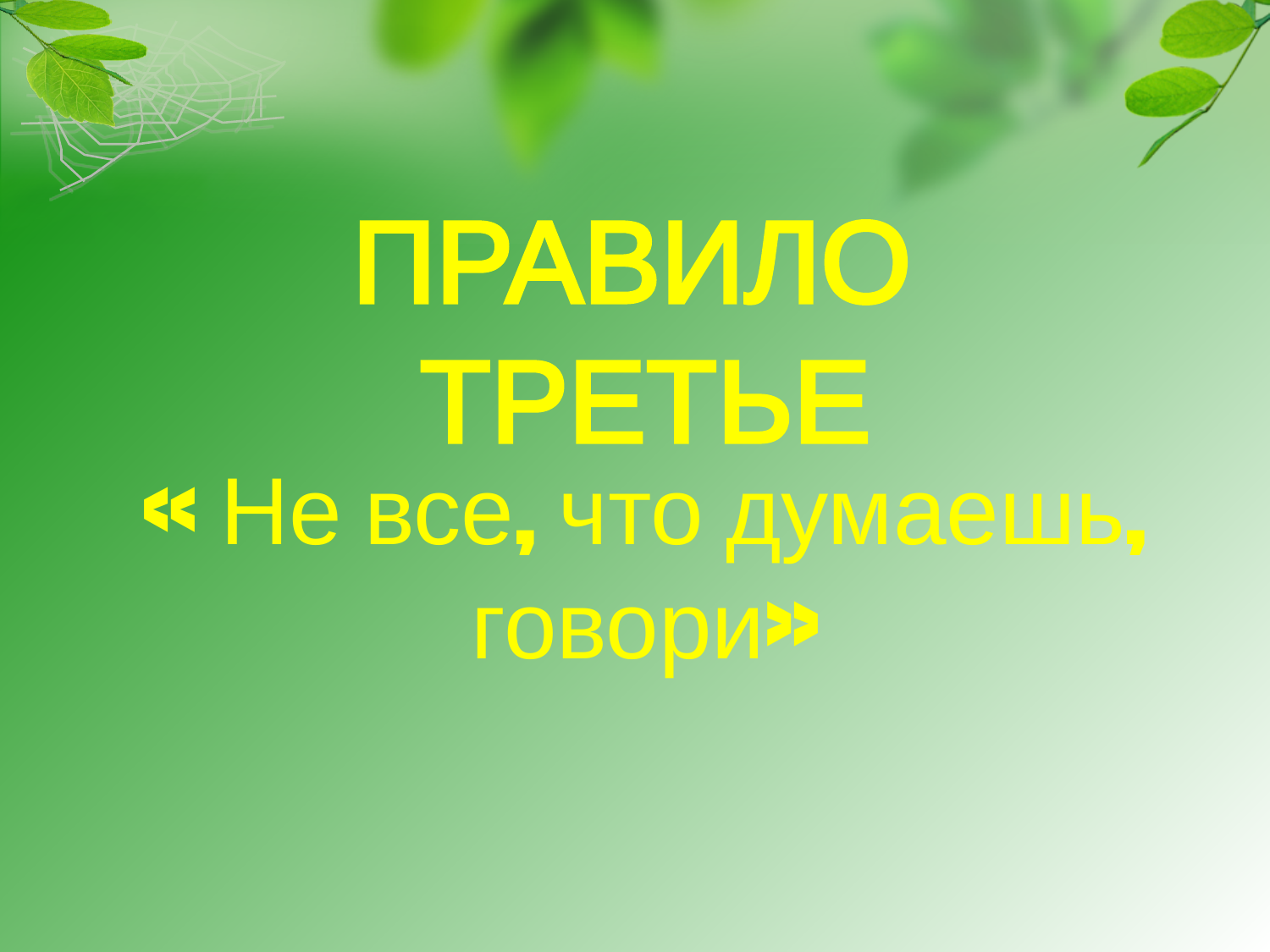

# Правило  третье
« Не все, что думаешь, говори»